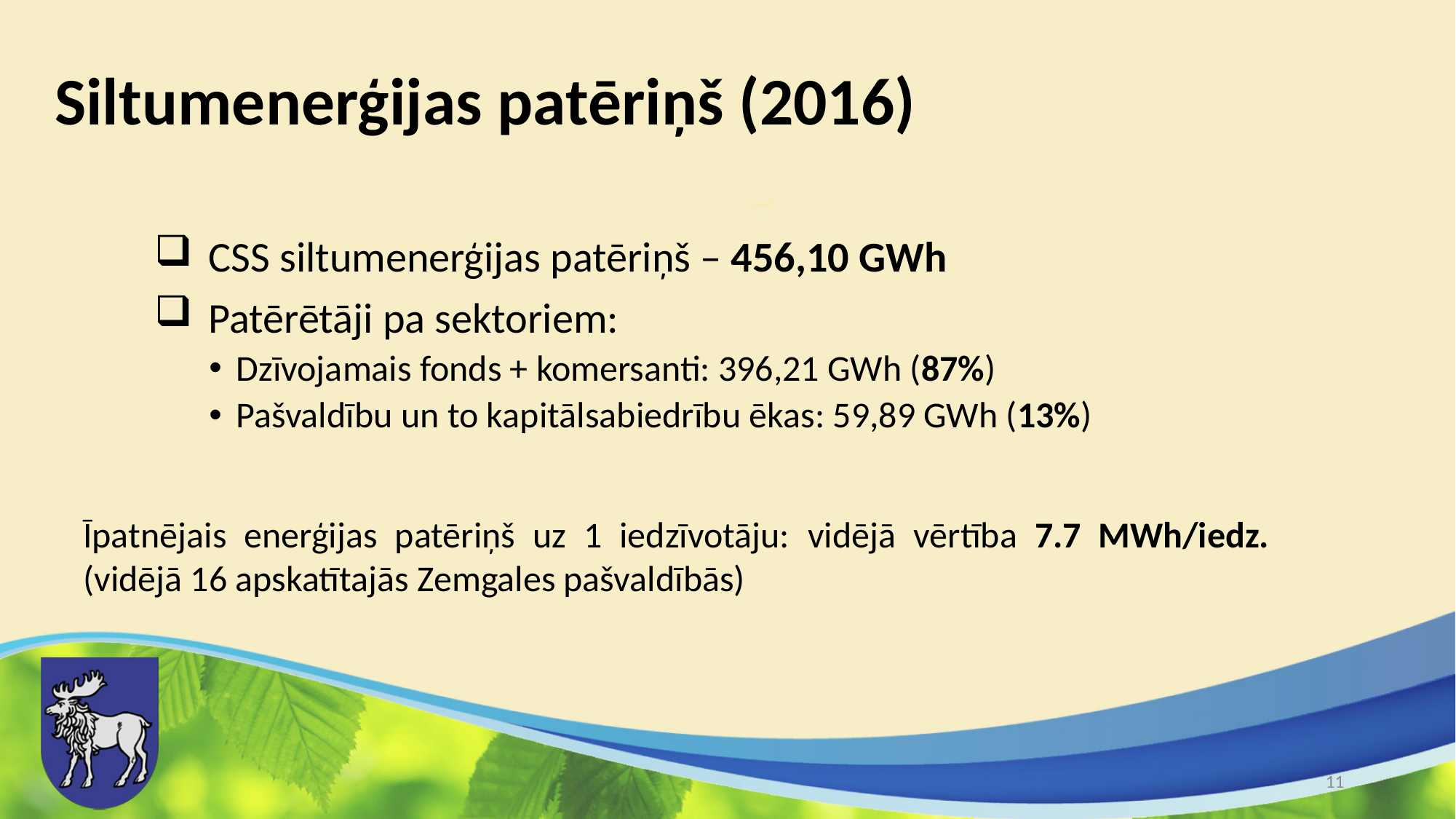

# Siltumenerģijas patēriņš (2016)
CSS siltumenerģijas patēriņš – 456,10 GWh
Patērētāji pa sektoriem:
Dzīvojamais fonds + komersanti: 396,21 GWh (87%)
Pašvaldību un to kapitālsabiedrību ēkas: 59,89 GWh (13%)

Īpatnējais enerģijas patēriņš uz 1 iedzīvotāju: vidējā vērtība 7.7 MWh/iedz. (vidējā 16 apskatītajās Zemgales pašvaldībās)
11